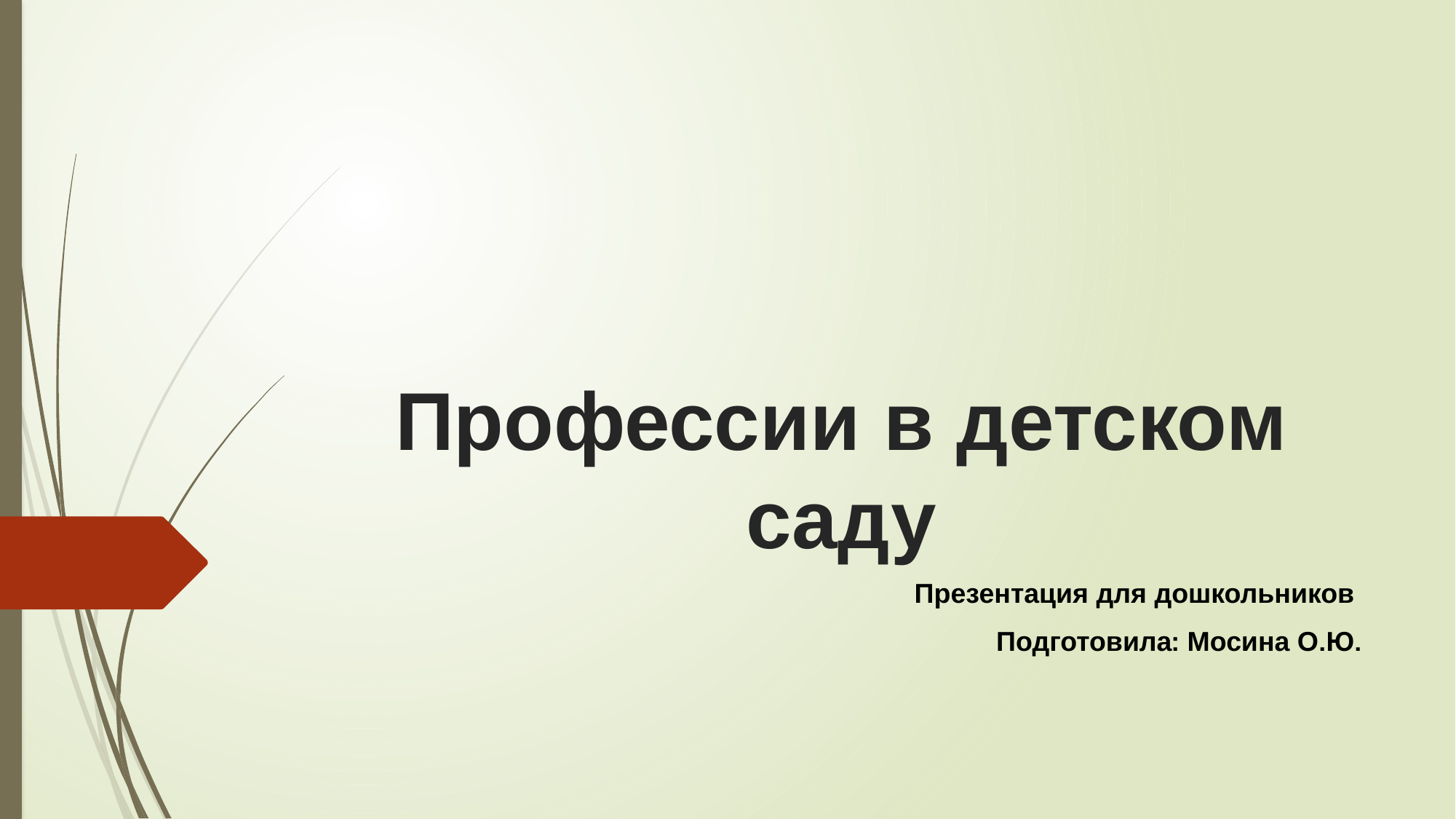

# Профессии в детском саду
Презентация для дошкольников
Подготовила: Мосина О.Ю.